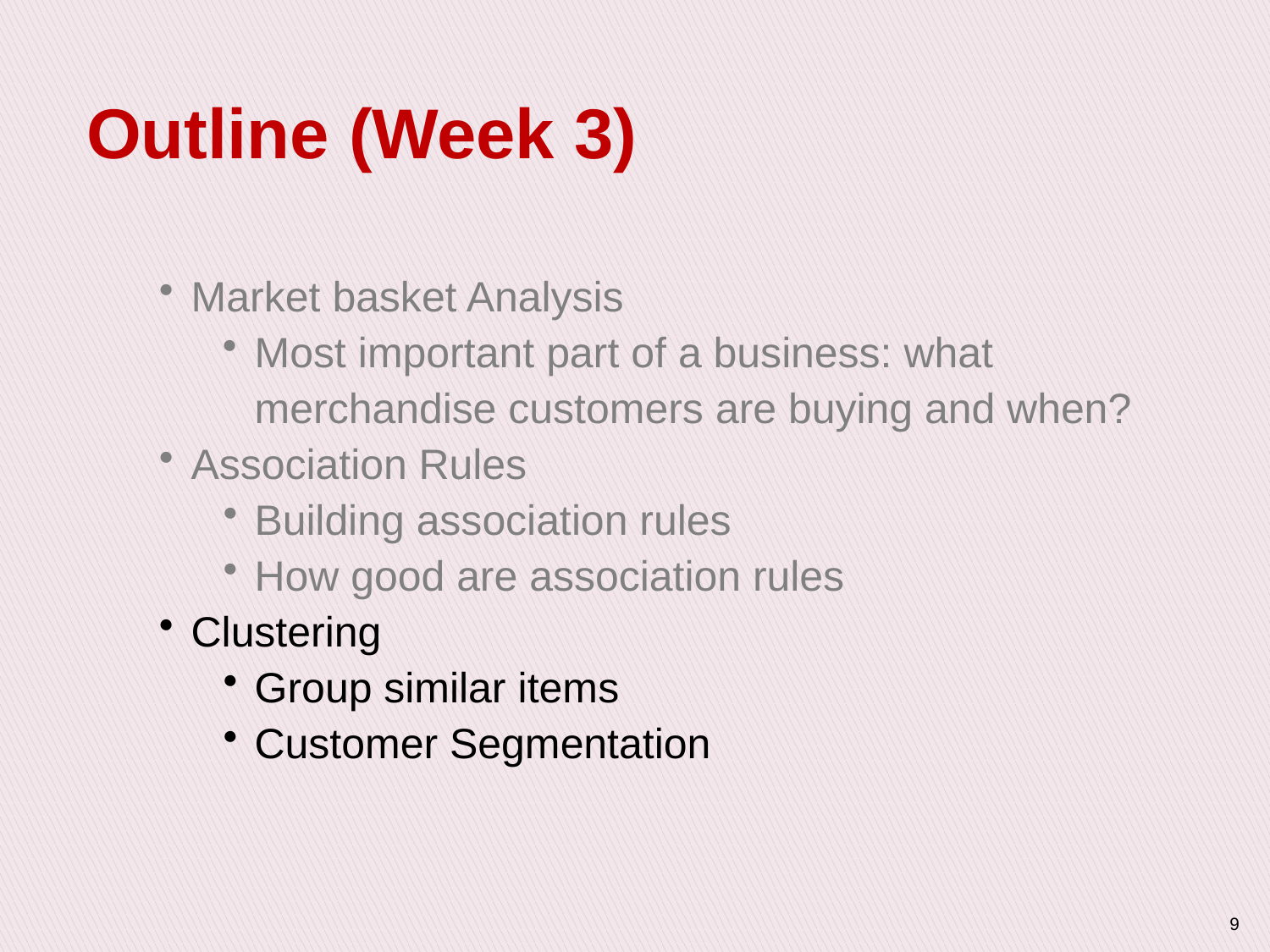

# Outline (Week 3)
Market basket Analysis
Most important part of a business: what merchandise customers are buying and when?
Association Rules
Building association rules
How good are association rules
Clustering
Group similar items
Customer Segmentation

9